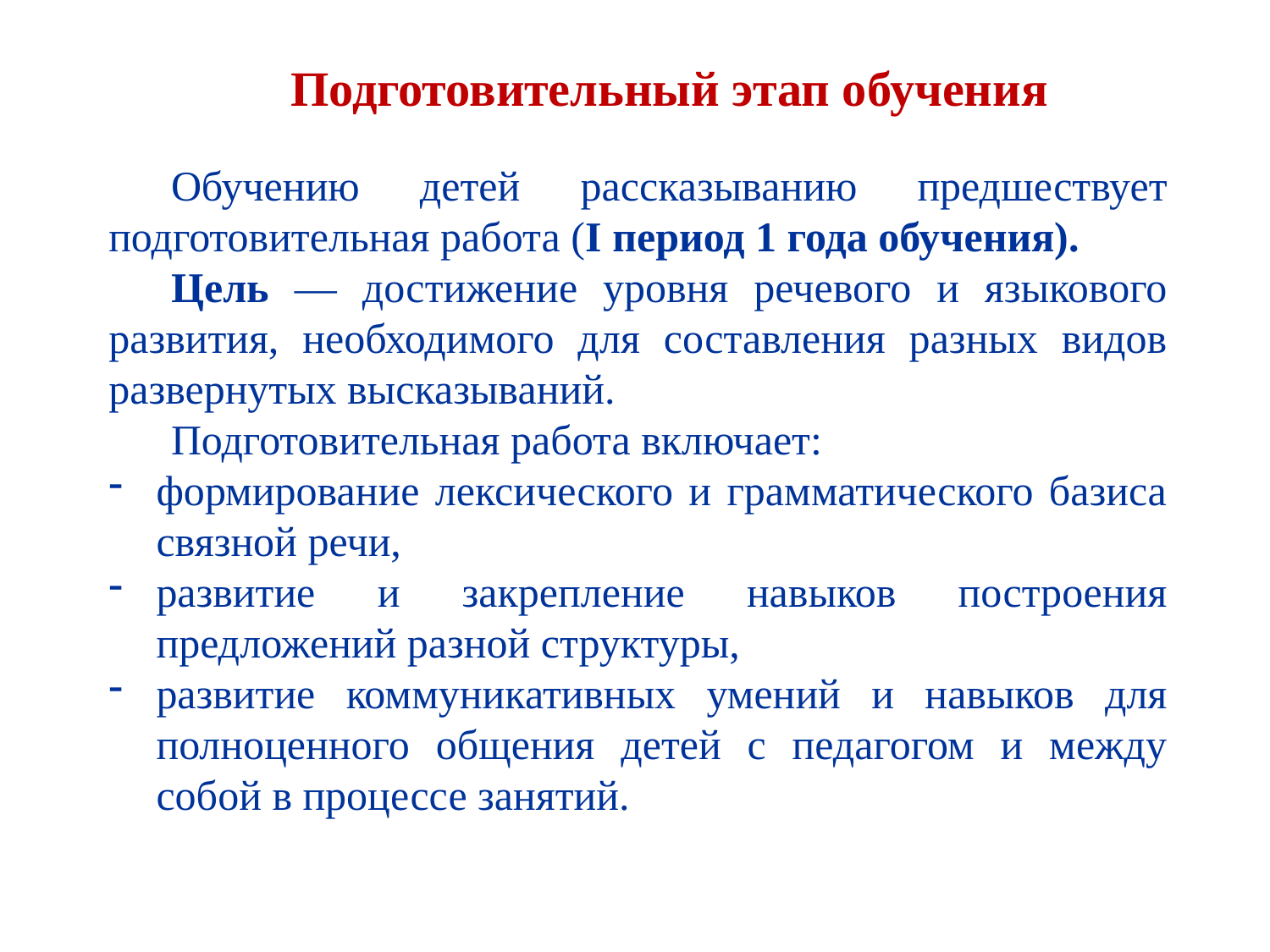

Подготовительный этап обучения

Обучению детей рассказыванию предшествует подготовительная работа (I период 1 года обучения).
Цель — достижение уровня речевого и языкового развития, необходимого для составления разных видов развернутых высказываний.
Подготовительная работа включает:
формирование лексического и грамматического базиса связной речи,
развитие и закрепление навыков построения предложений разной структуры,
развитие коммуникативных умений и навыков для полноценного общения детей с педагогом и между собой в процессе занятий.